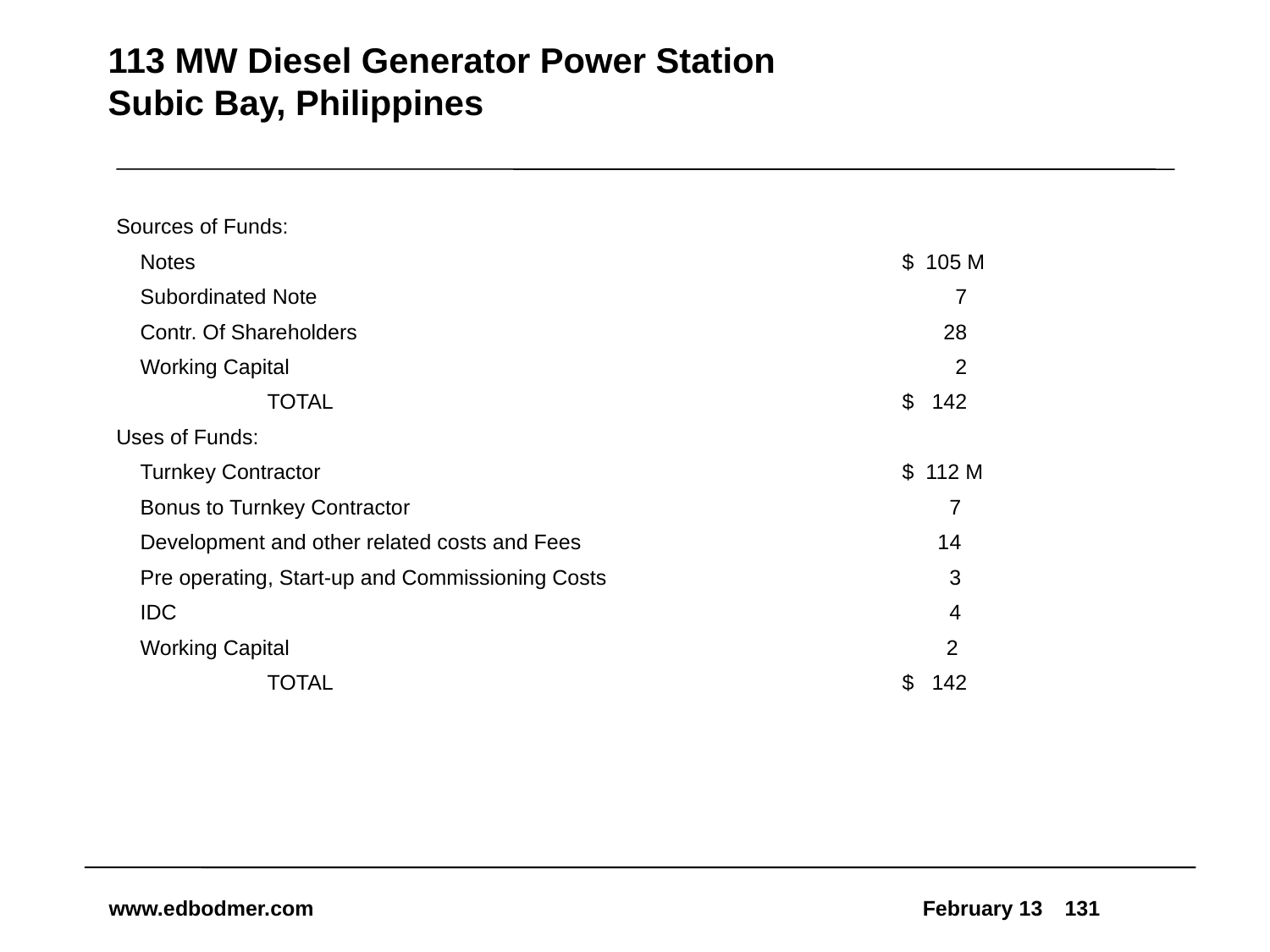

# 113 MW Diesel Generator Power Station Subic Bay, Philippines

Sources of Funds:
	Notes						$  105 M
	Subordinated Note		   			         7
	Contr. Of Shareholders	                          			       28
	Working Capital			        		         2
		TOTAL					$   142
Uses of Funds:
	Turnkey Contractor  					$  112 M
	Bonus to Turnkey Contractor	                   	        		        7
	Development and other related costs and Fees			      14
	Pre operating, Start-up and Commissioning Costs        	      	        3
	IDC					         	        4
	Working Capital				                             2
		TOTAL					$   142